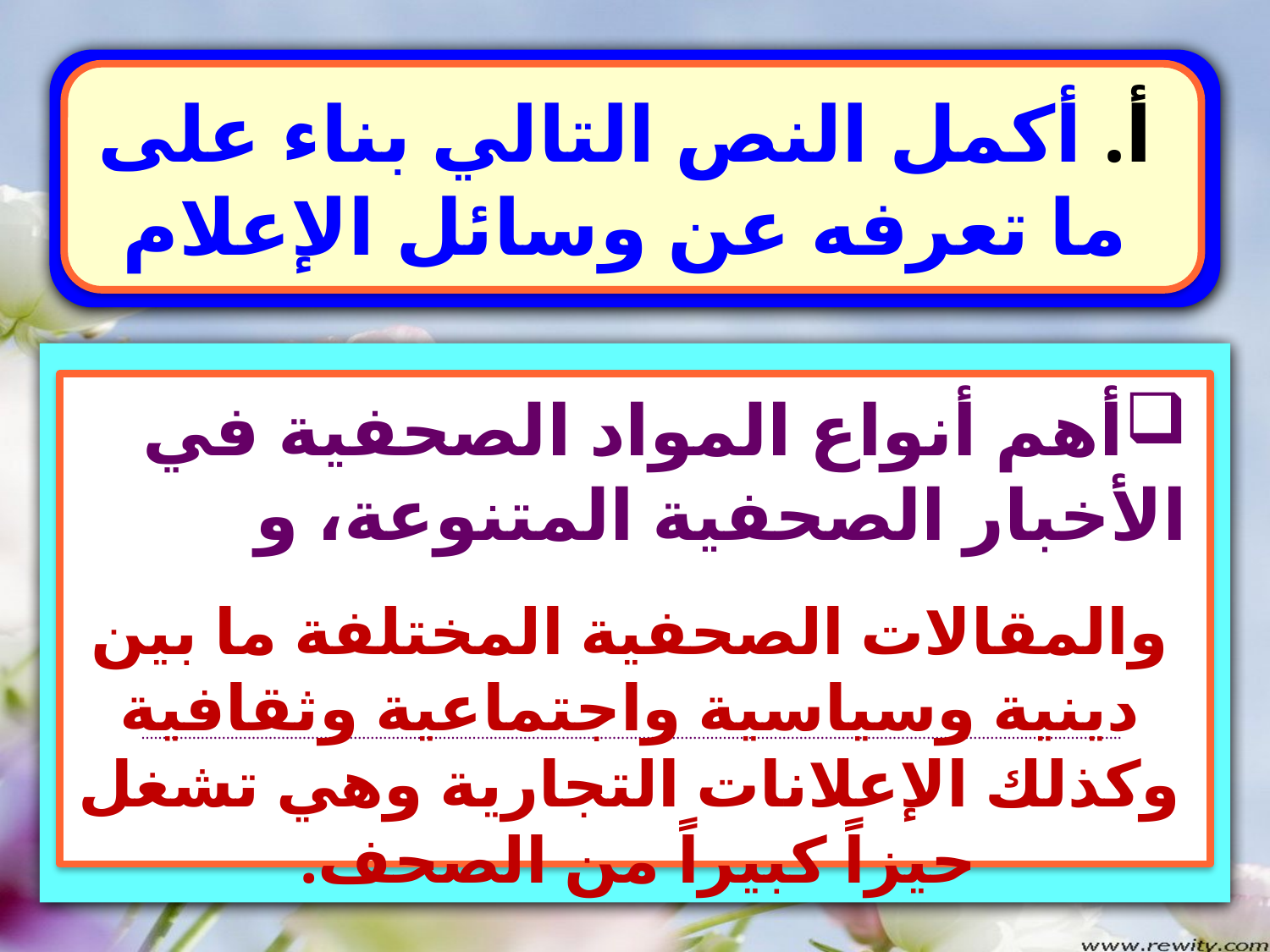

أ. أكمل النص التالي بناء على ما تعرفه عن وسائل الإعلام

أهم أنواع المواد الصحفية في الأخبار الصحفية المتنوعة، و

.......................................................................................................................................................................................................................................
والمقالات الصحفية المختلفة ما بين دينية وسياسية واجتماعية وثقافية وكذلك الإعلانات التجارية وهي تشغل حيزاً كبيراً من الصحف.